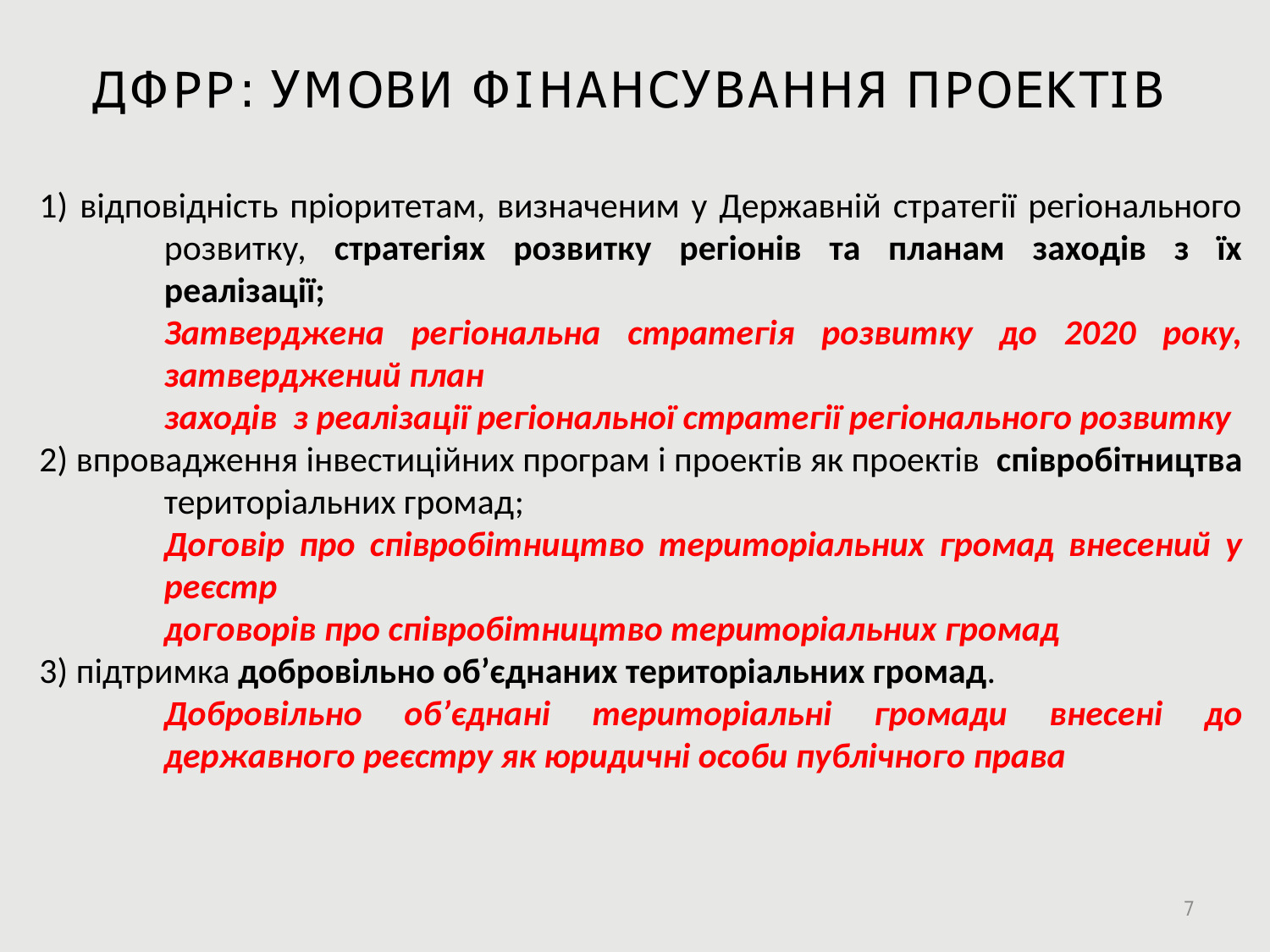

ДФРР: УМОВИ ФІНАНСУВАННЯ ПРОЕКТІВ
1) відповідність пріоритетам, визначеним у Державній стратегії регіонального розвитку, стратегіях розвитку регіонів та планам заходів з їх реалізації;
	Затверджена регіональна стратегія розвитку до 2020 року, затверджений план
	заходів  з реалізації регіональної стратегії регіонального розвитку
2) впровадження інвестиційних програм і проектів як проектів  співробітництва територіальних громад;
	Договір про співробітництво територіальних громад внесений у реєстр
	договорів про співробітництво територіальних громад
3) підтримка добровільно об’єднаних територіальних громад.
	Добровільно об’єднані територіальні громади внесені до державного реєстру як юридичні особи публічного права

7